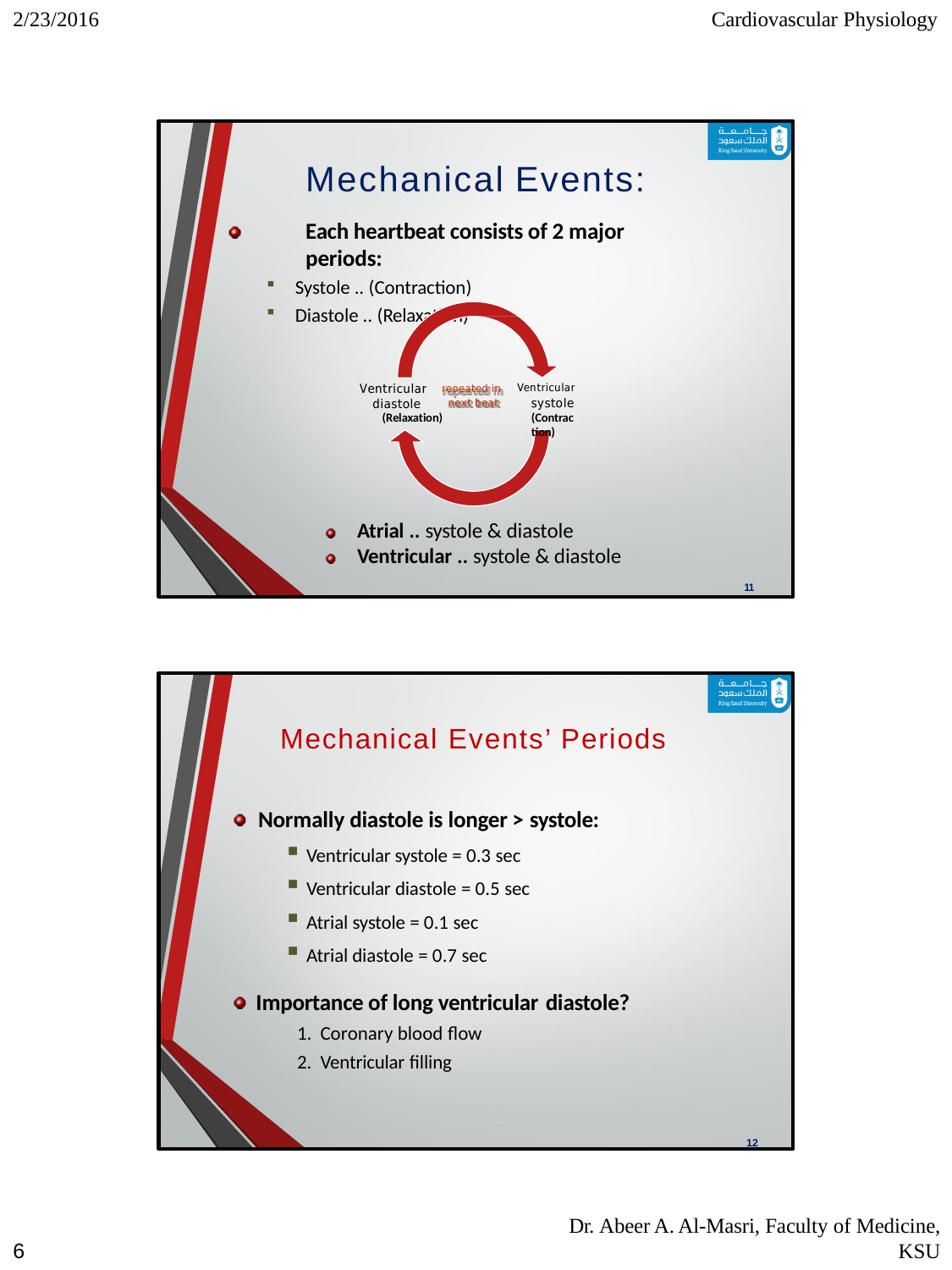

2/23/2016
Cardiovascular Physiology

Mechanical Events:
Each heartbeat consists of 2 major periods:
Systole .. (Contraction)
Diastole .. (Relaxation)

Ventricular  diastole
repeated in    Ventricular

systole
(Contraction)
next beat
(Relaxation)

Atrial .. systole & diastole
Ventricular .. systole & diastole

11

Mechanical Events’ Periods

Normally diastole is longer > systole:
Ventricular systole = 0.3 sec
Ventricular diastole = 0.5 sec
Atrial systole = 0.1 sec
Atrial diastole = 0.7 sec
Importance of long ventricular diastole?
Coronary blood flow
Ventricular filling

12

Dr. Abeer A. Al-Masri, Faculty of Medicine,
KSU
6